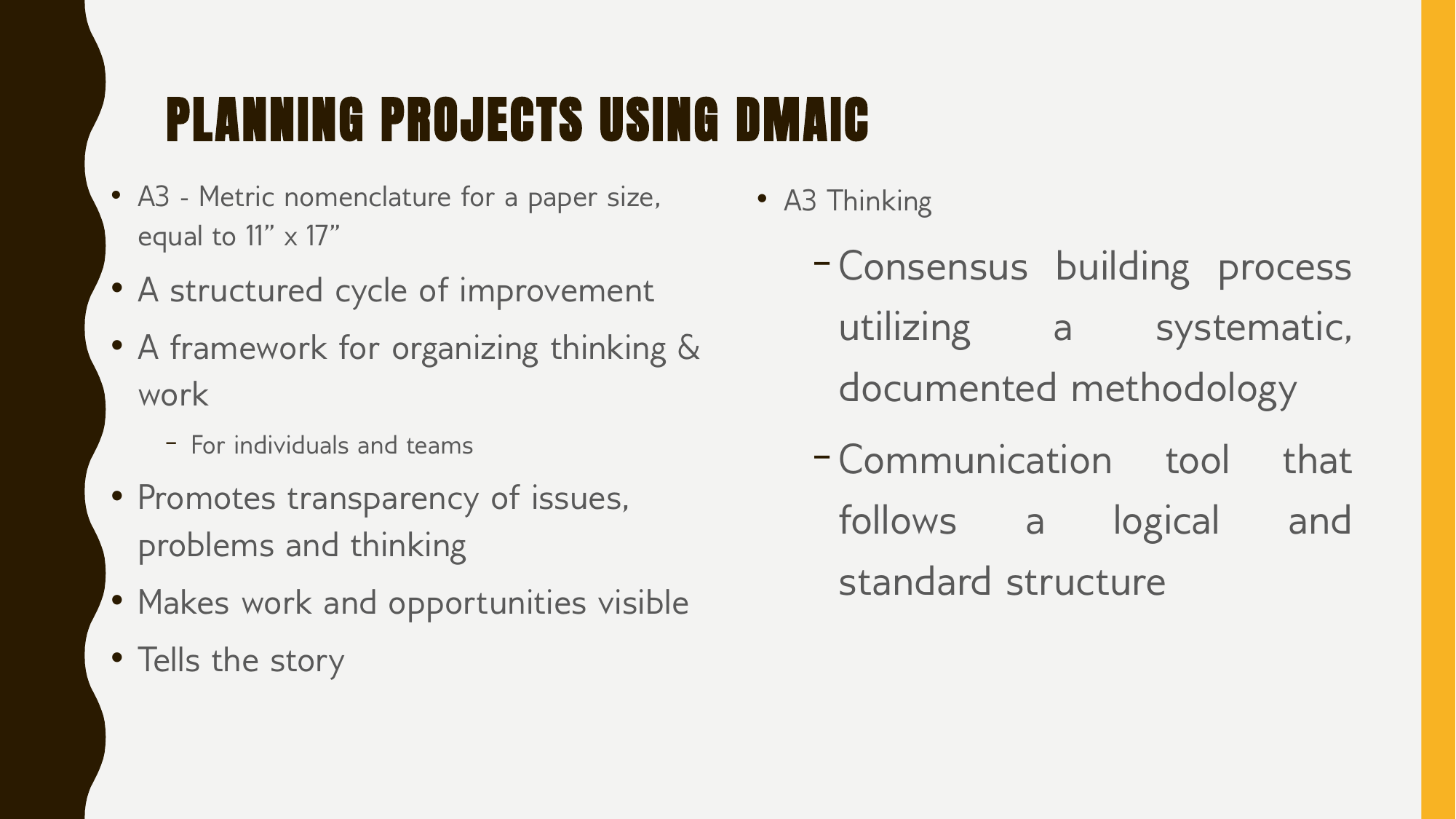

# Planning projects using DMAIC
A3 - Metric nomenclature for a paper size, equal to 11” x 17”
A structured cycle of improvement
A framework for organizing thinking & work
For individuals and teams
Promotes transparency of issues, problems and thinking
Makes work and opportunities visible
Tells the story

A3 Thinking
Consensus building process utilizing a systematic, documented methodology
Communication tool that follows a logical and standard structure